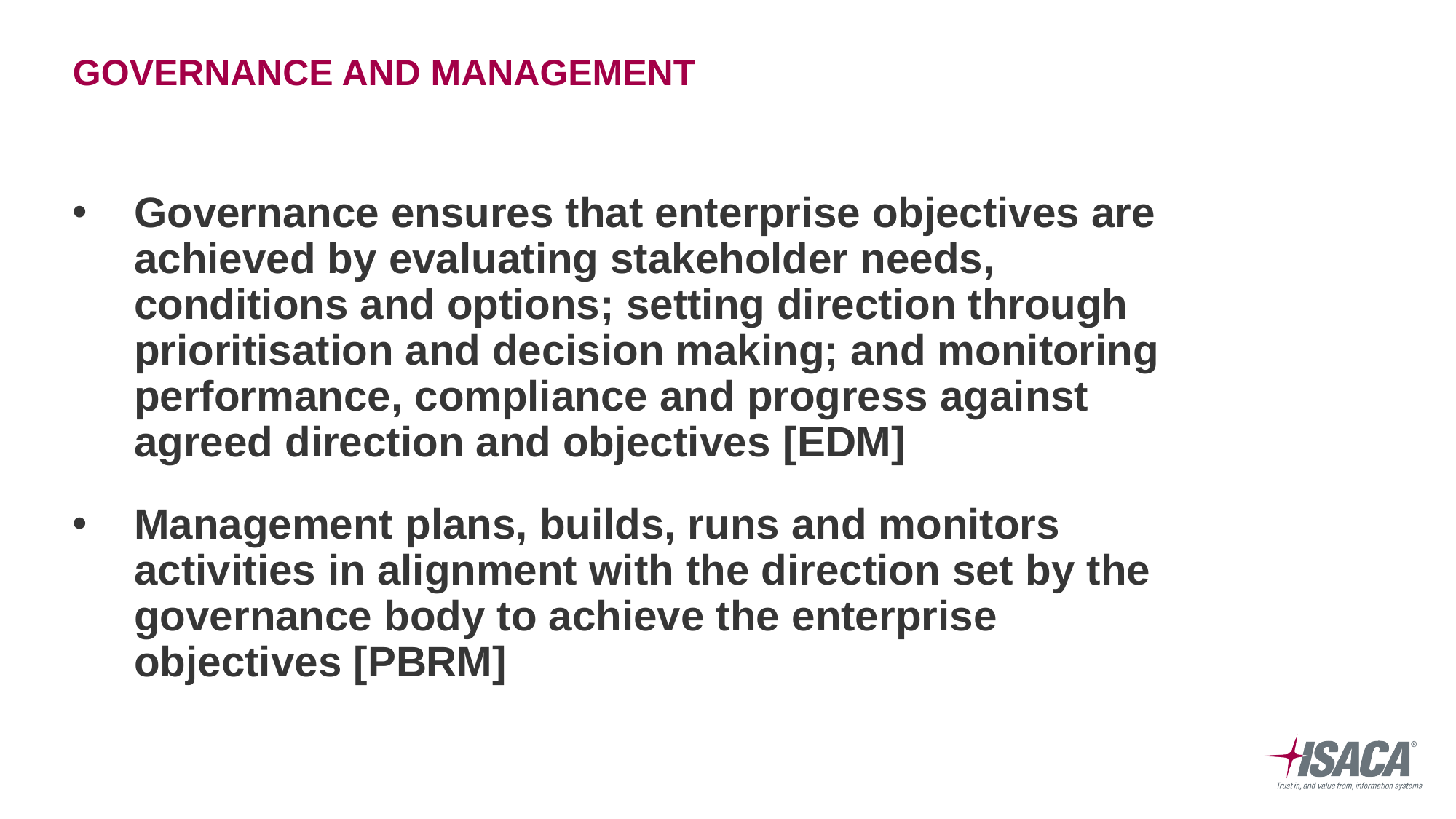

# Governance and management
Governance ensures that enterprise objectives are achieved by evaluating stakeholder needs, conditions and options; setting direction through prioritisation and decision making; and monitoring performance, compliance and progress against agreed direction and objectives [EDM]
Management plans, builds, runs and monitors activities in alignment with the direction set by the governance body to achieve the enterprise objectives [PBRM]